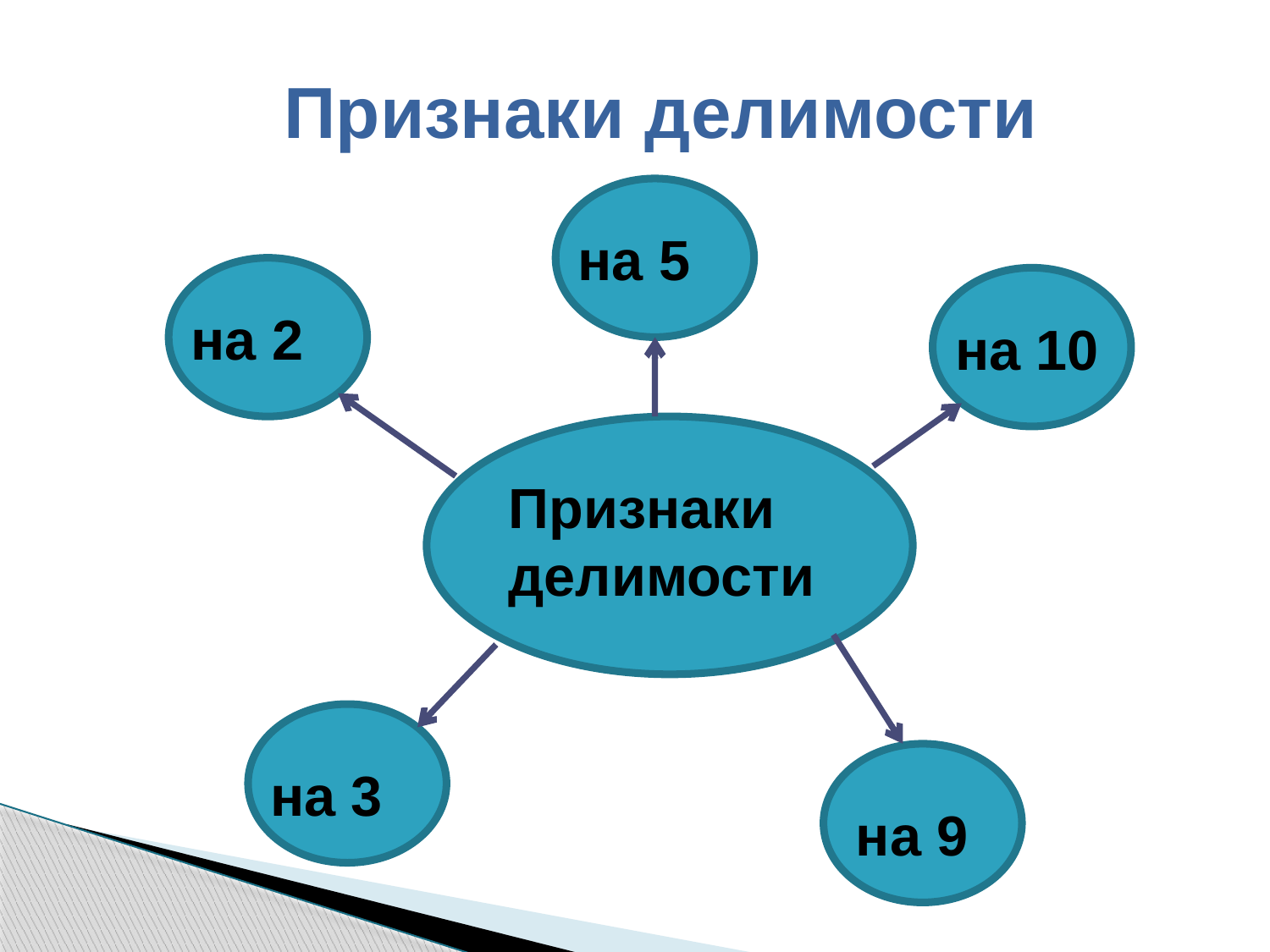

# Признаки делимости

на 5

на 2
на 10

Признаки делимости

на 3
на 9